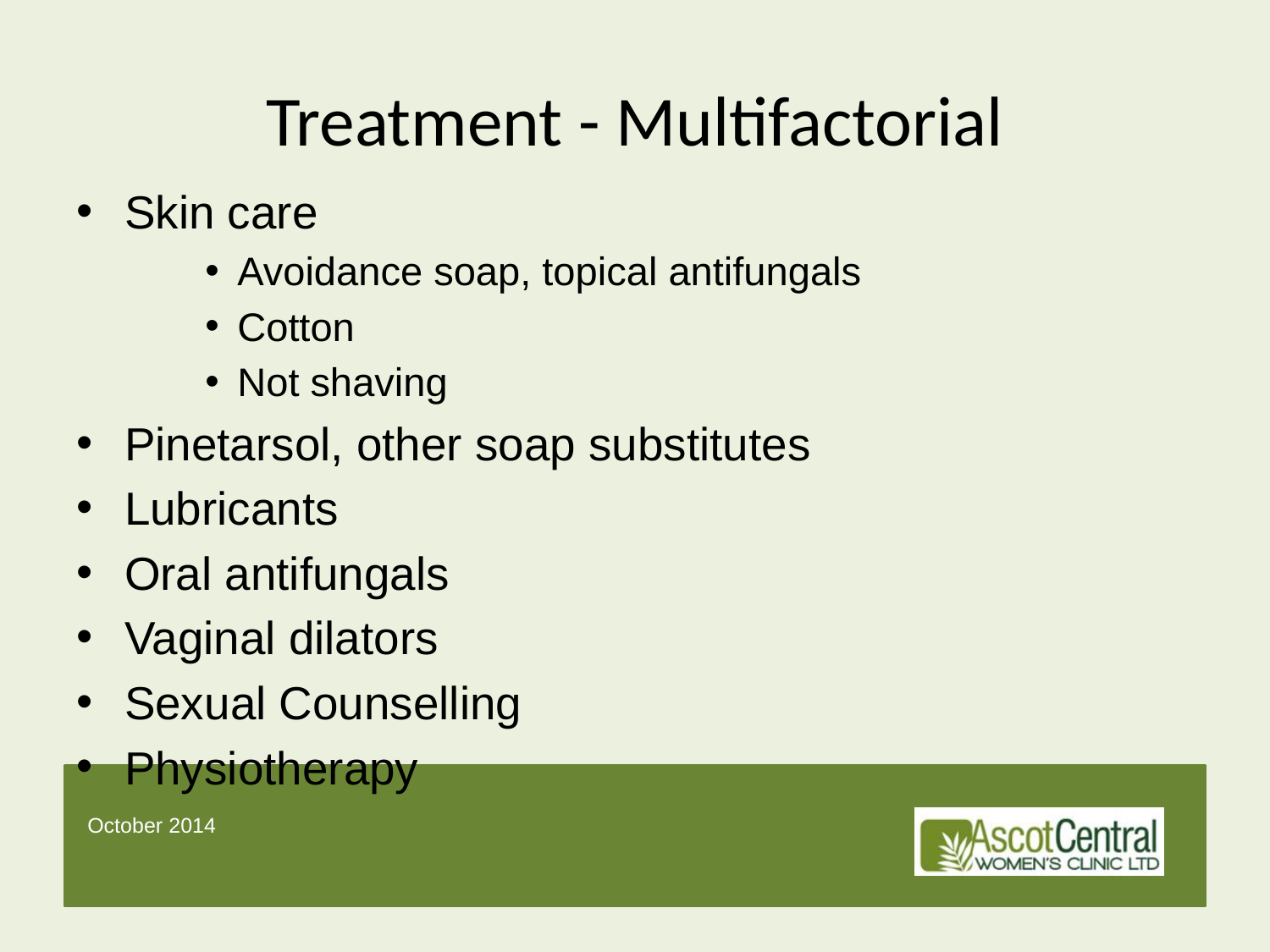

# Treatment - Multifactorial
Skin care
Avoidance soap, topical antifungals
Cotton
Not shaving
Pinetarsol, other soap substitutes
Lubricants
Oral antifungals
Vaginal dilators
Sexual Counselling
Physiotherapy